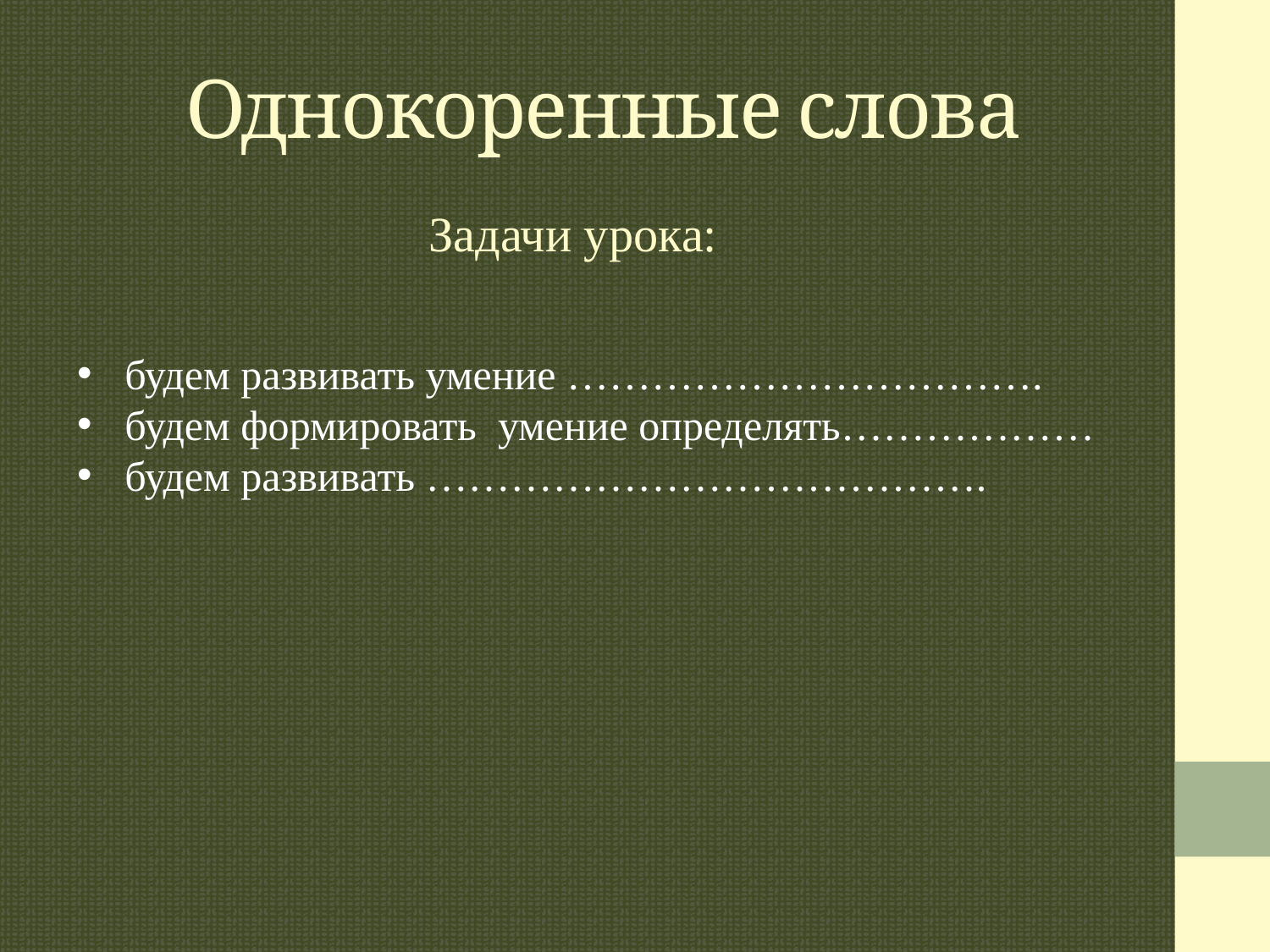

# Однокоренные слова
Задачи урока:
будем развивать умение …………………………….
будем формировать  умение определять………………
будем развивать ………………………………….